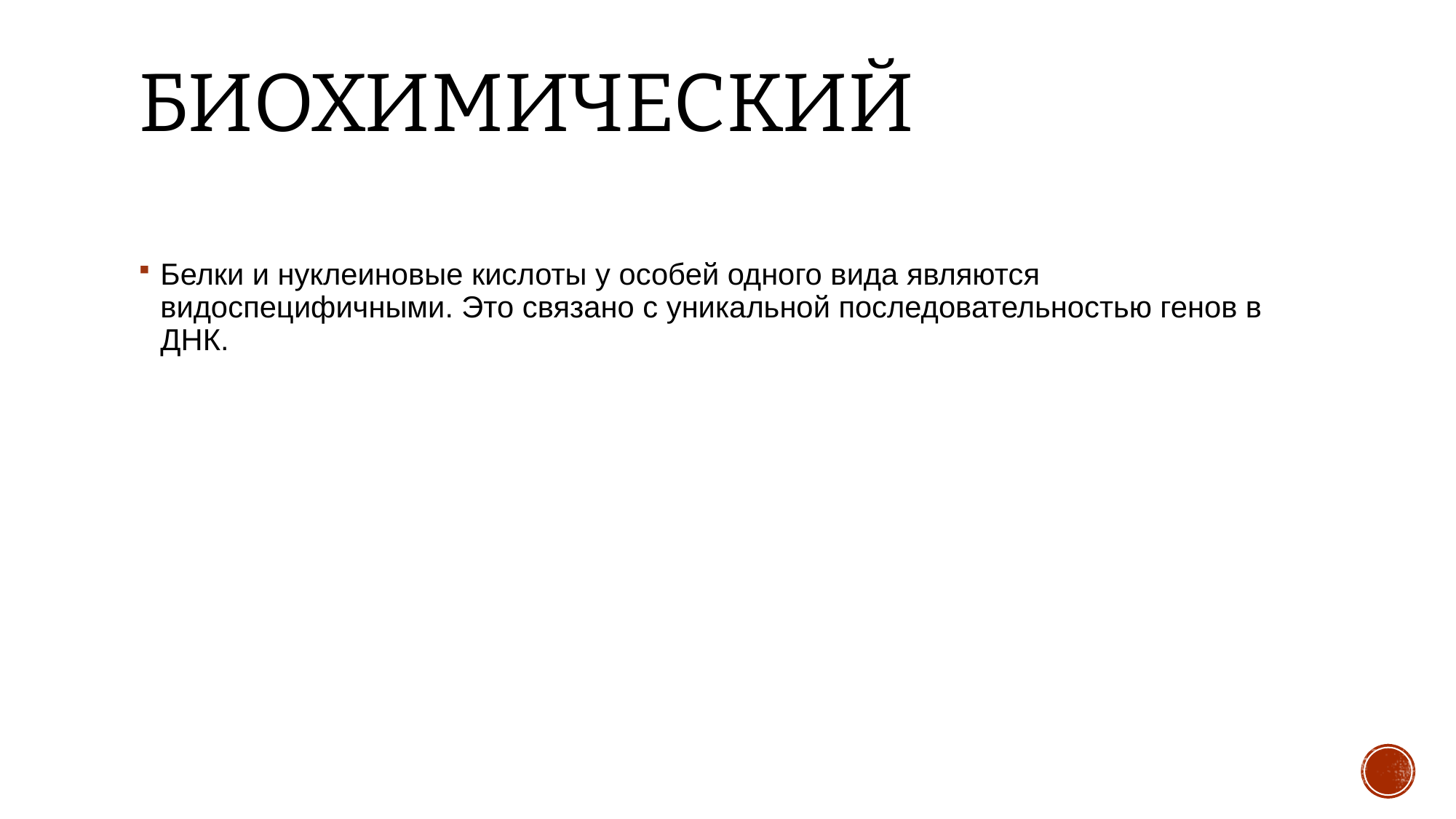

# Биохимический
Белки и нуклеиновые кислоты у особей одного вида являются видоспецифичными. Это связано с уникальной последовательностью генов в ДНК.